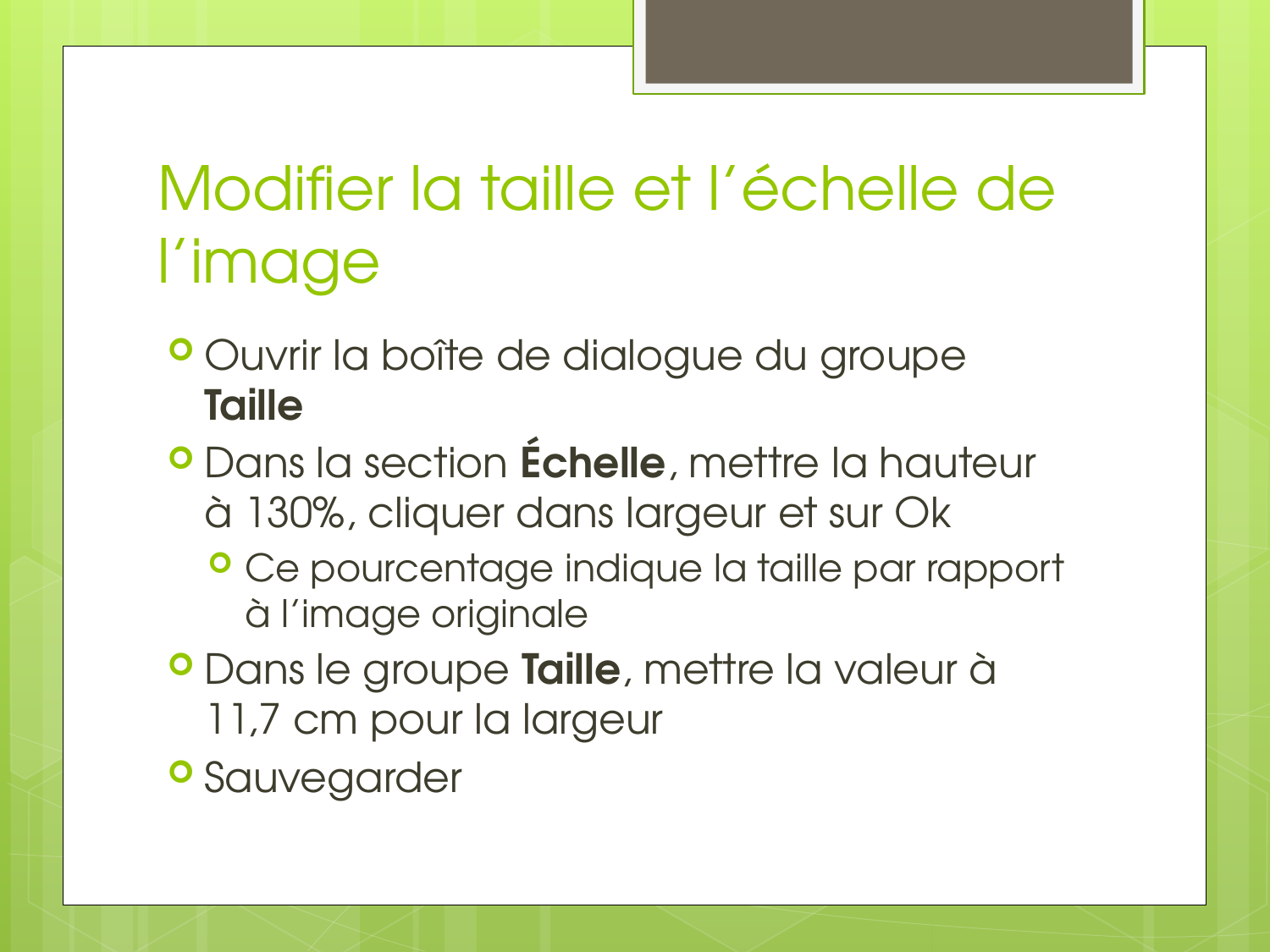

# Modifier la taille et l’échelle de l’image
Ouvrir la boîte de dialogue du groupe Taille
Dans la section Échelle, mettre la hauteur à 130%, cliquer dans largeur et sur Ok
Ce pourcentage indique la taille par rapport à l’image originale
Dans le groupe Taille, mettre la valeur à 11,7 cm pour la largeur
Sauvegarder